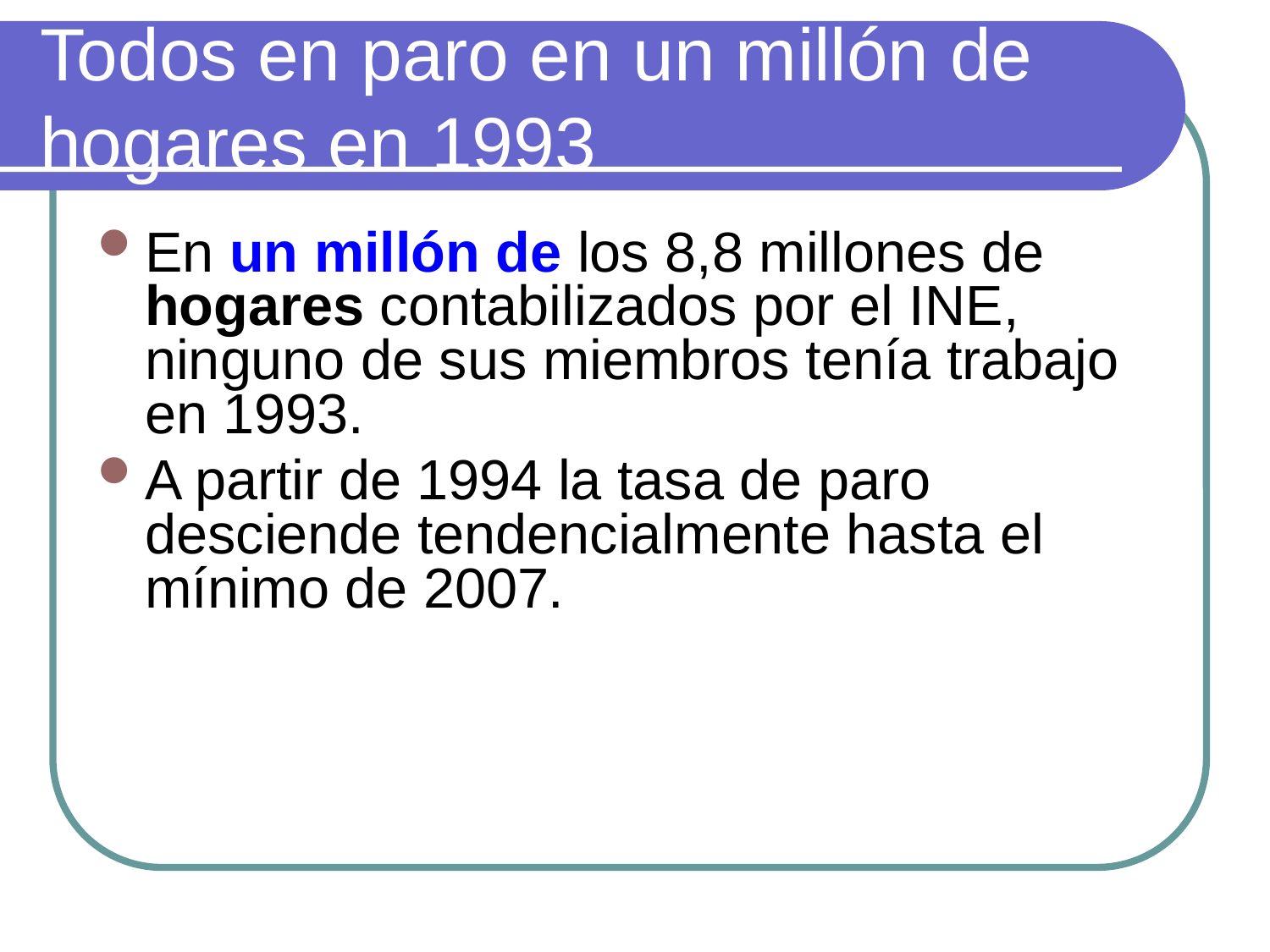

# Todos en paro en un millón de hogares en 1993
En un millón de los 8,8 millones de hogares contabilizados por el INE, ninguno de sus miembros tenía trabajo en 1993.
A partir de 1994 la tasa de paro desciende tendencialmente hasta el mínimo de 2007.